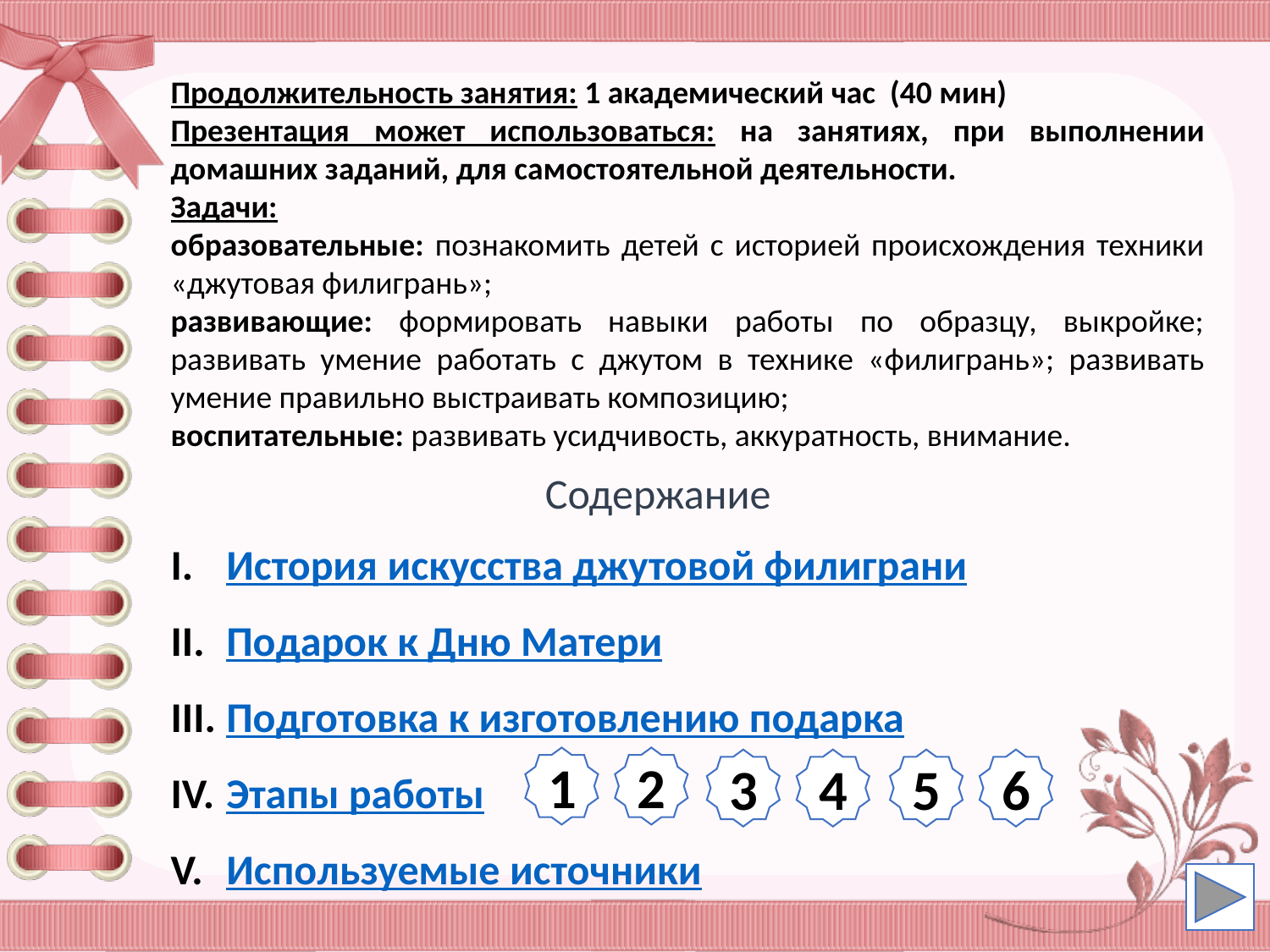

Продолжительность занятия: 1 академический час  (40 мин)
Презентация может использоваться: на занятиях, при выполнении домашних заданий, для самостоятельной деятельности.
Задачи:
образовательные: познакомить детей с историей происхождения техники «джутовая филигрань»;
развивающие: формировать навыки работы по образцу, выкройке; развивать умение работать с джутом в технике «филигрань»; развивать умение правильно выстраивать композицию;
воспитательные: развивать усидчивость, аккуратность, внимание.
Содержание
История искусства джутовой филиграни
Подарок к Дню Матери
Подготовка к изготовлению подарка
Этапы работы
Используемые источники
1
2
3
4
5
6